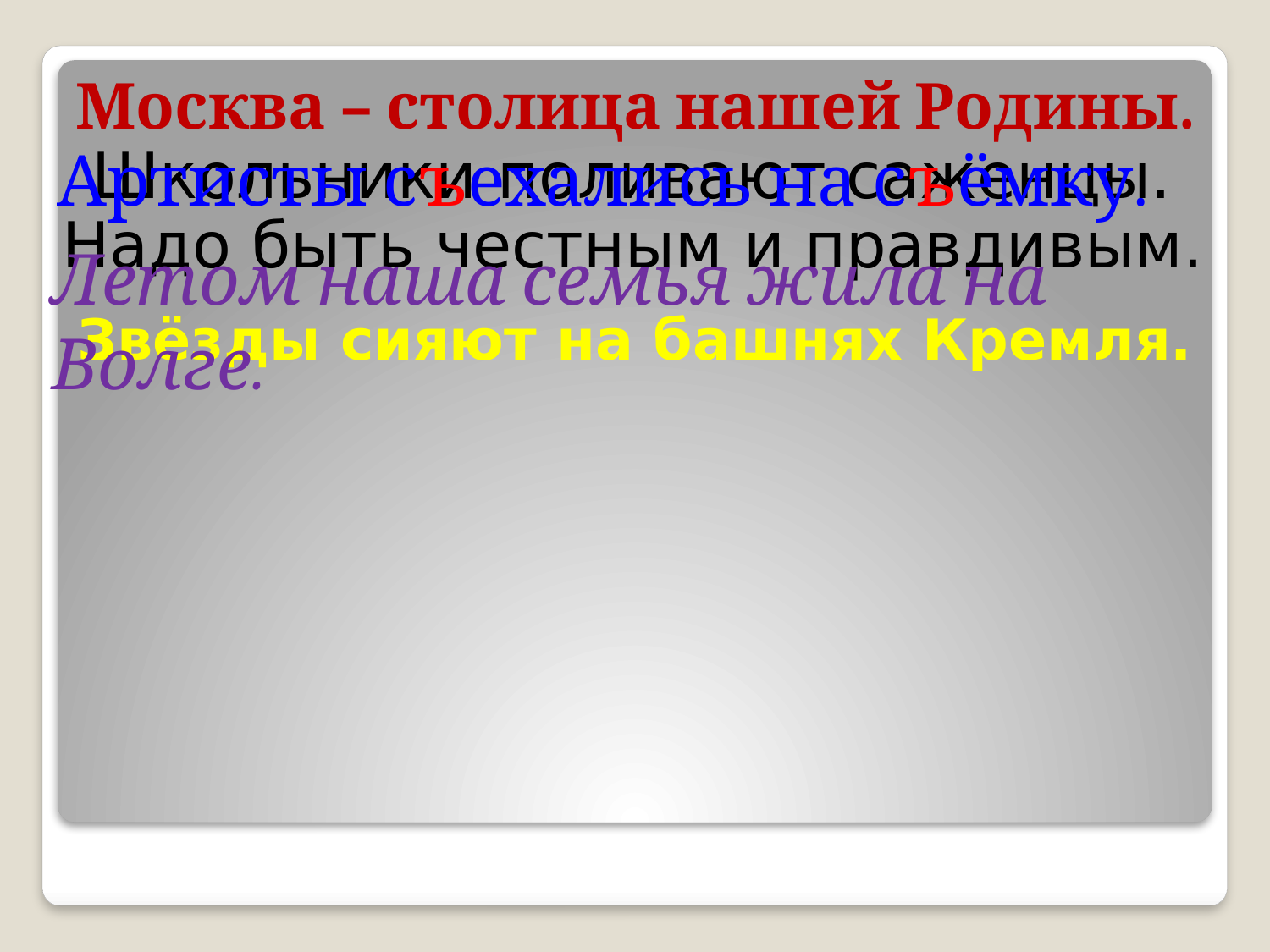

Москва – столица нашей Родины.
Артисты съехались на съёмку.
Школьники поливают саженцы.
Надо быть честным и правдивым.
Летом наша семья жила на Волге.
Звёзды сияют на башнях Кремля.